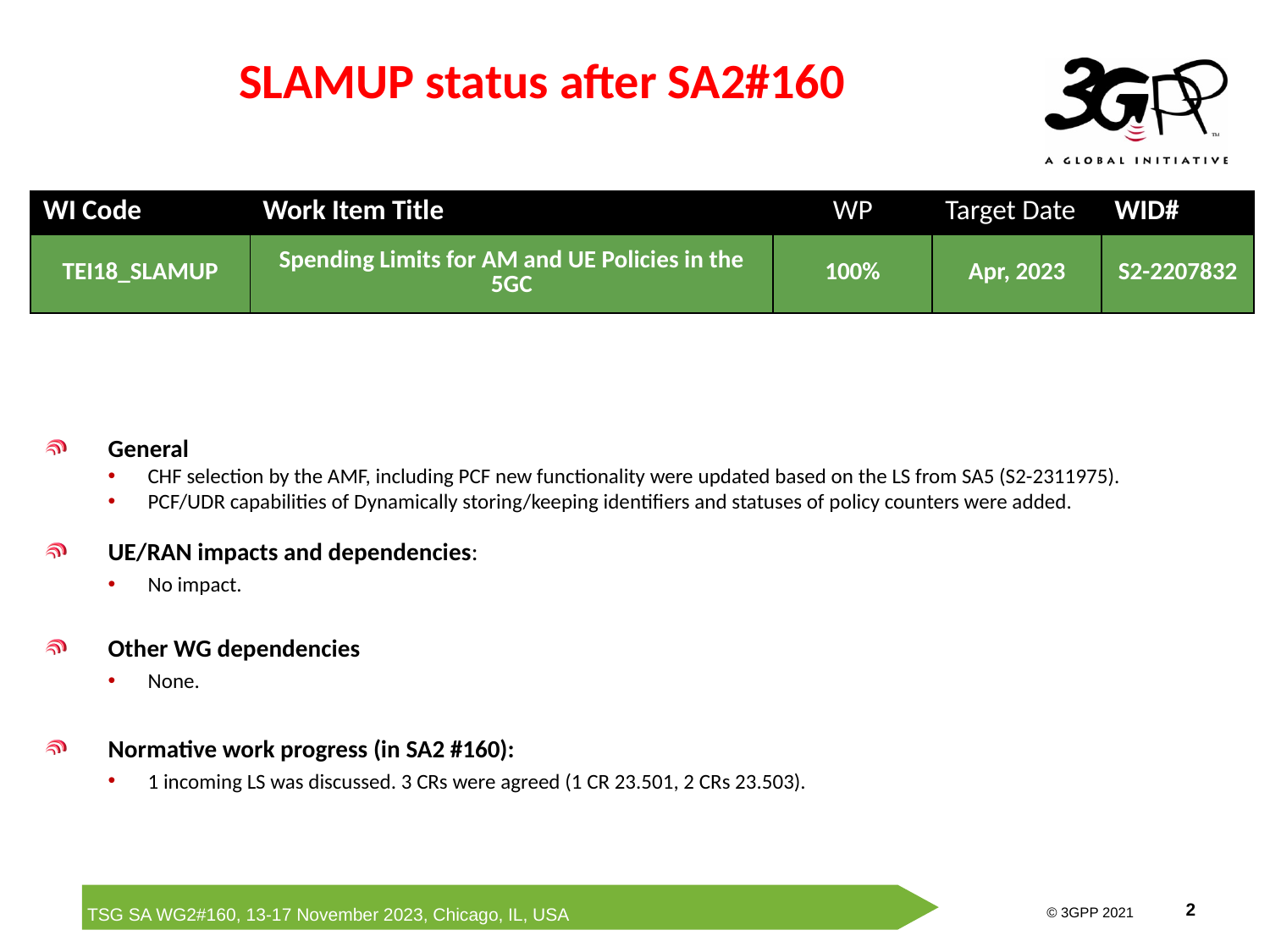

# SLAMUP status after SA2#160
| WI Code | Work Item Title | WP | Target Date | WID# |
| --- | --- | --- | --- | --- |
| TEI18\_SLAMUP | Spending Limits for AM and UE Policies in the 5GC | 100% | Apr, 2023 | S2-2207832 |
General
CHF selection by the AMF, including PCF new functionality were updated based on the LS from SA5 (S2-2311975).
PCF/UDR capabilities of Dynamically storing/keeping identifiers and statuses of policy counters were added.

UE/RAN impacts and dependencies:
No impact.

Other WG dependencies
None.

Normative work progress (in SA2 #160):
1 incoming LS was discussed. 3 CRs were agreed (1 CR 23.501, 2 CRs 23.503).